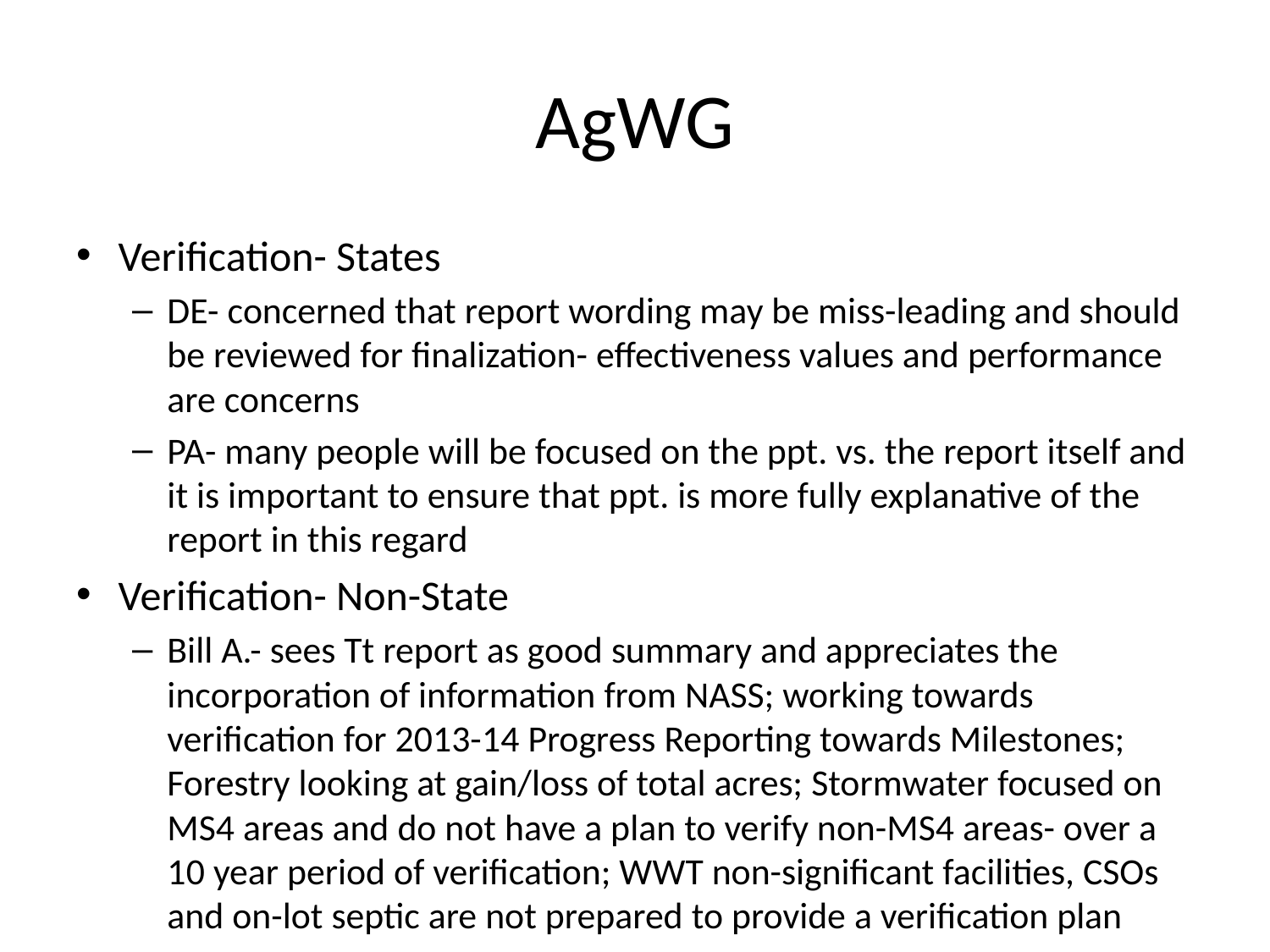

# AgWG
Verification- States
DE- concerned that report wording may be miss-leading and should be reviewed for finalization- effectiveness values and performance are concerns
PA- many people will be focused on the ppt. vs. the report itself and it is important to ensure that ppt. is more fully explanative of the report in this regard
Verification- Non-State
Bill A.- sees Tt report as good summary and appreciates the incorporation of information from NASS; working towards verification for 2013-14 Progress Reporting towards Milestones; Forestry looking at gain/loss of total acres; Stormwater focused on MS4 areas and do not have a plan to verify non-MS4 areas- over a 10 year period of verification; WWT non-significant facilities, CSOs  and on-lot septic are not prepared to provide a verification plan